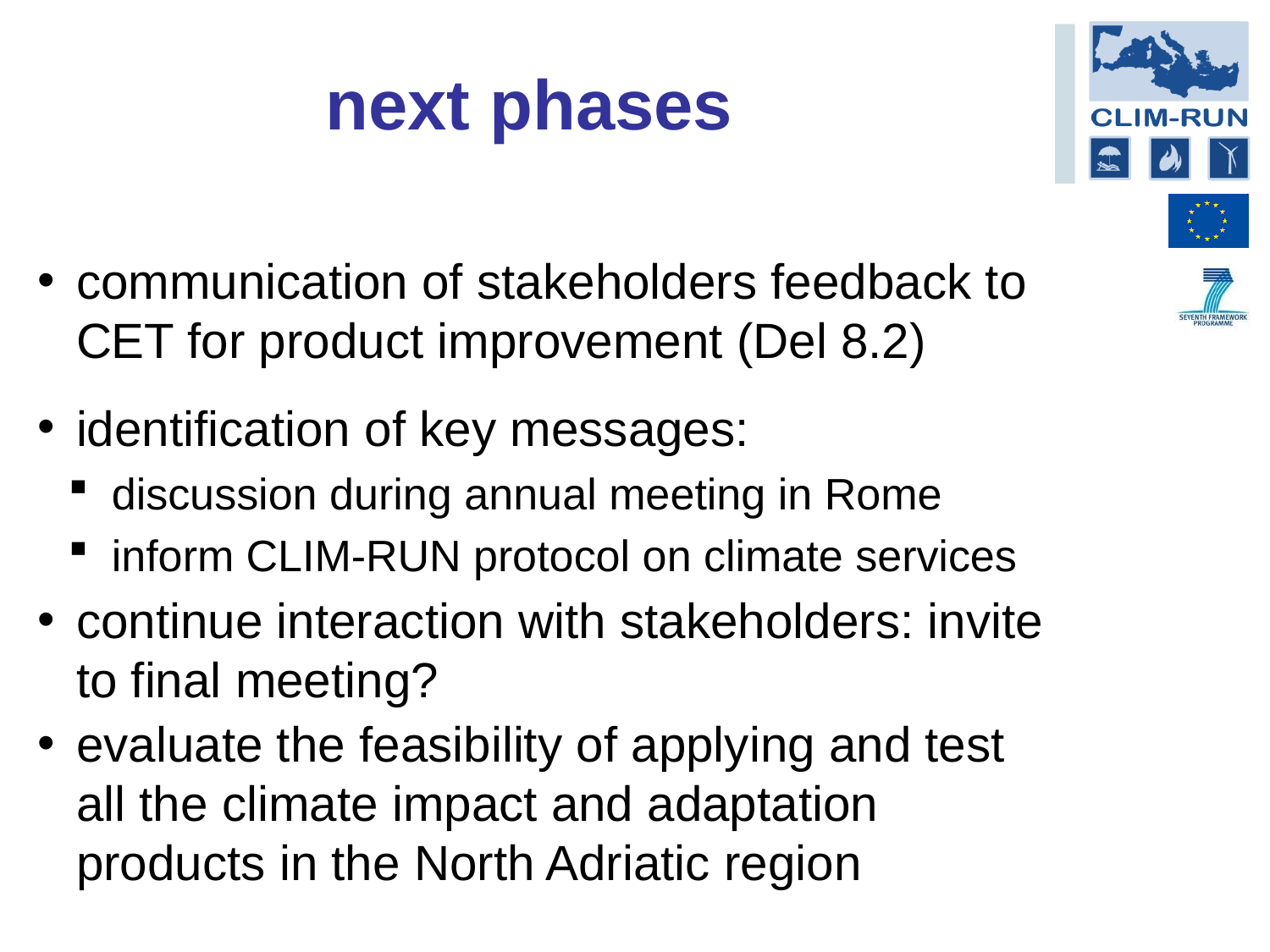

# next phases
communication of stakeholders feedback to CET for product improvement (Del 8.2)
identification of key messages:
discussion during annual meeting in Rome
inform CLIM-RUN protocol on climate services
continue interaction with stakeholders: invite to final meeting?
evaluate the feasibility of applying and test all the climate impact and adaptation products in the North Adriatic region